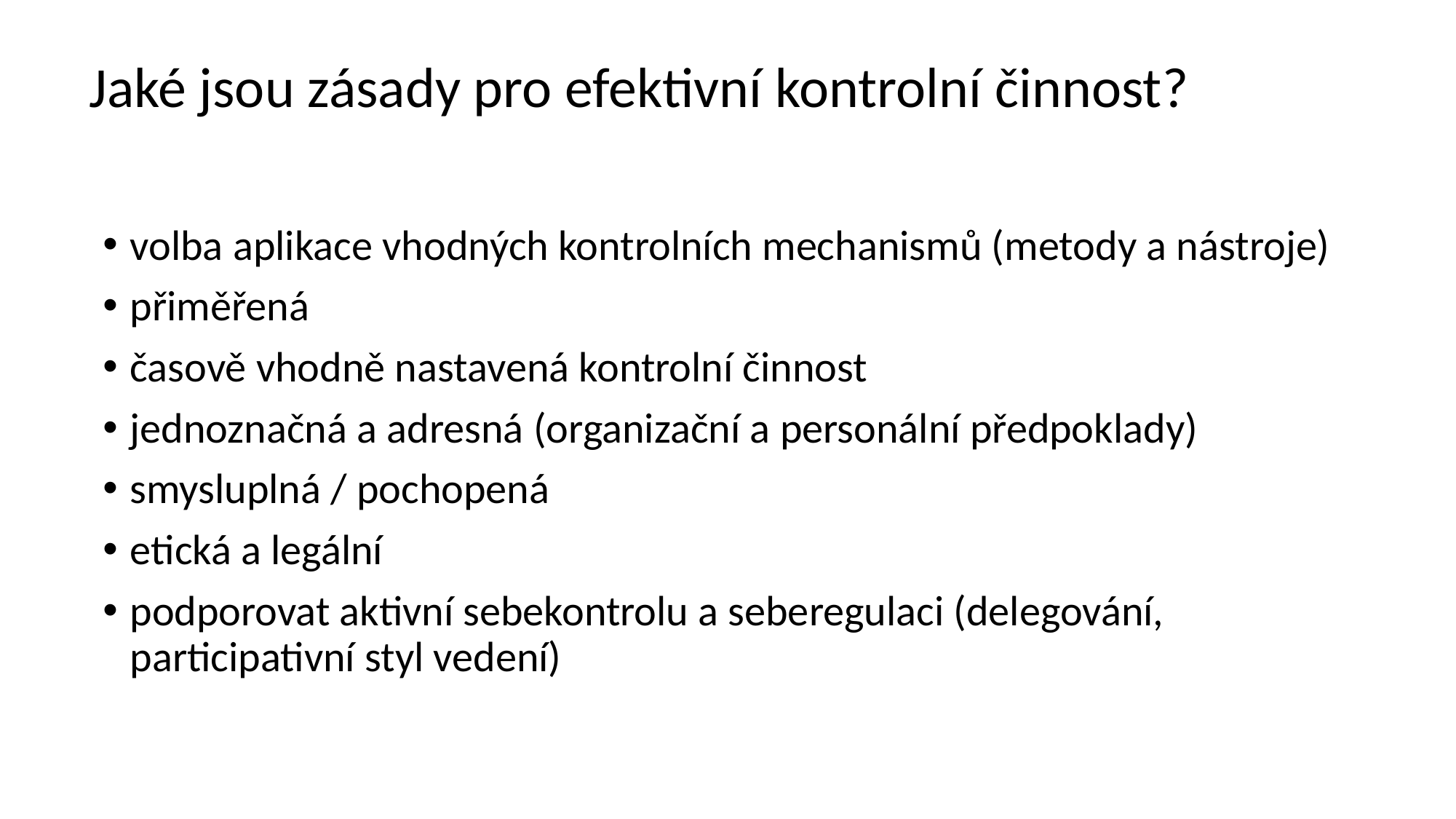

# Jaké jsou zásady pro efektivní kontrolní činnost?
volba aplikace vhodných kontrolních mechanismů (metody a nástroje)
přiměřená
časově vhodně nastavená kontrolní činnost
jednoznačná a adresná (organizační a personální předpoklady)
smysluplná / pochopená
etická a legální
podporovat aktivní sebekontrolu a seberegulaci (delegování, participativní styl vedení)